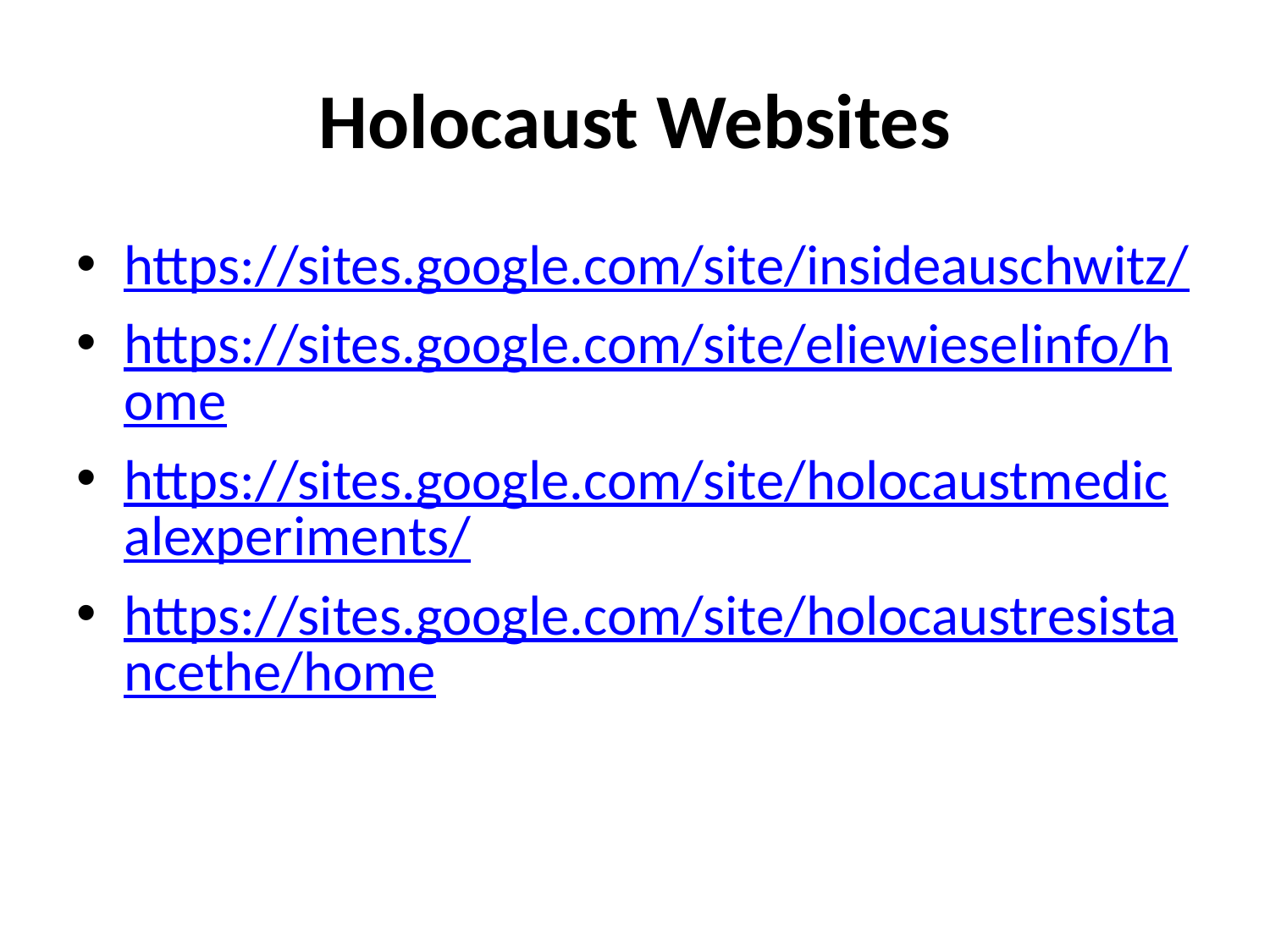

# Holocaust Websites
https://sites.google.com/site/insideauschwitz/
https://sites.google.com/site/eliewieselinfo/home
https://sites.google.com/site/holocaustmedicalexperiments/
https://sites.google.com/site/holocaustresistancethe/home